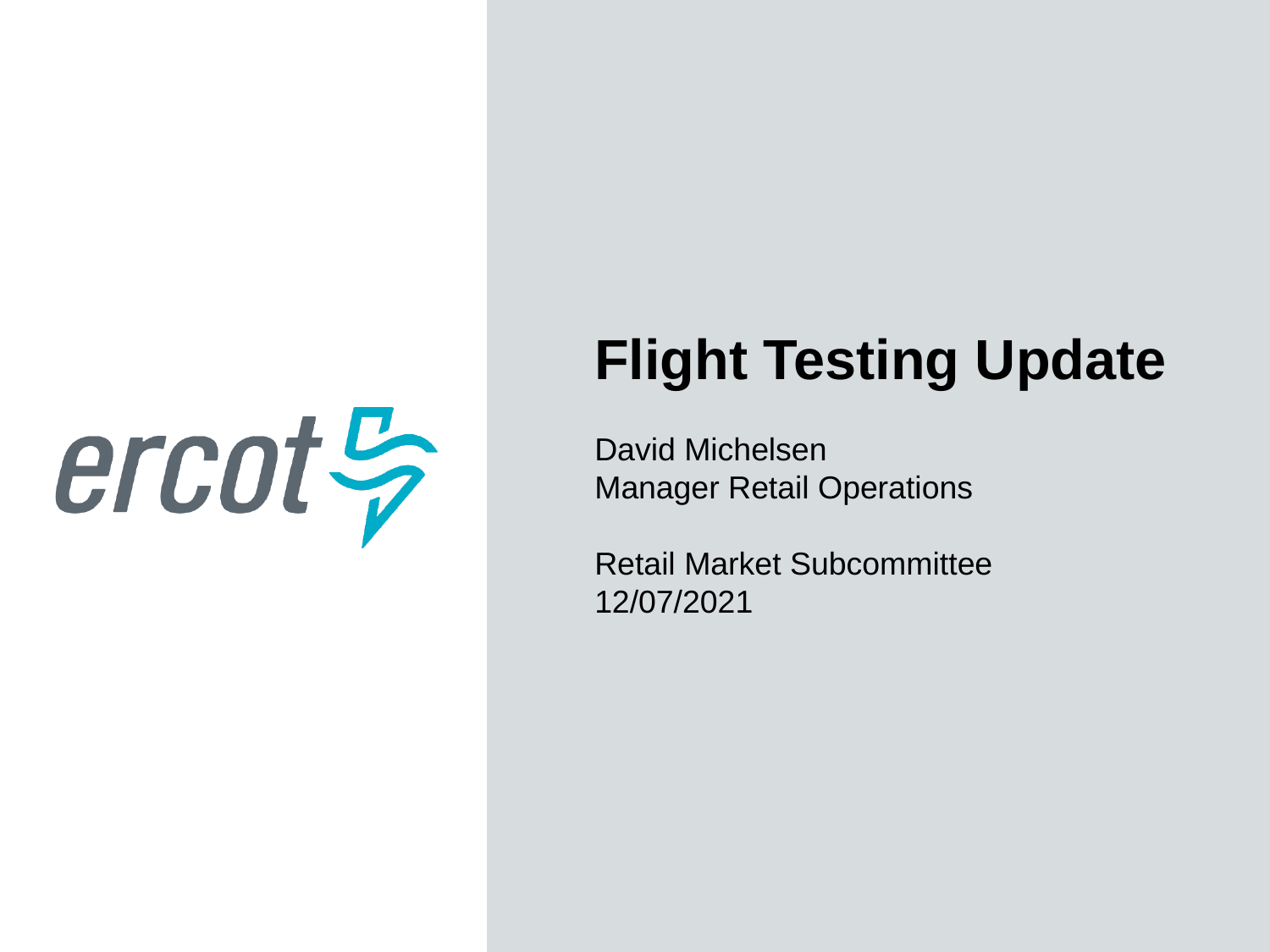

Flight Testing Update

David Michelsen
Manager Retail Operations

Retail Market Subcommittee
12/07/2021